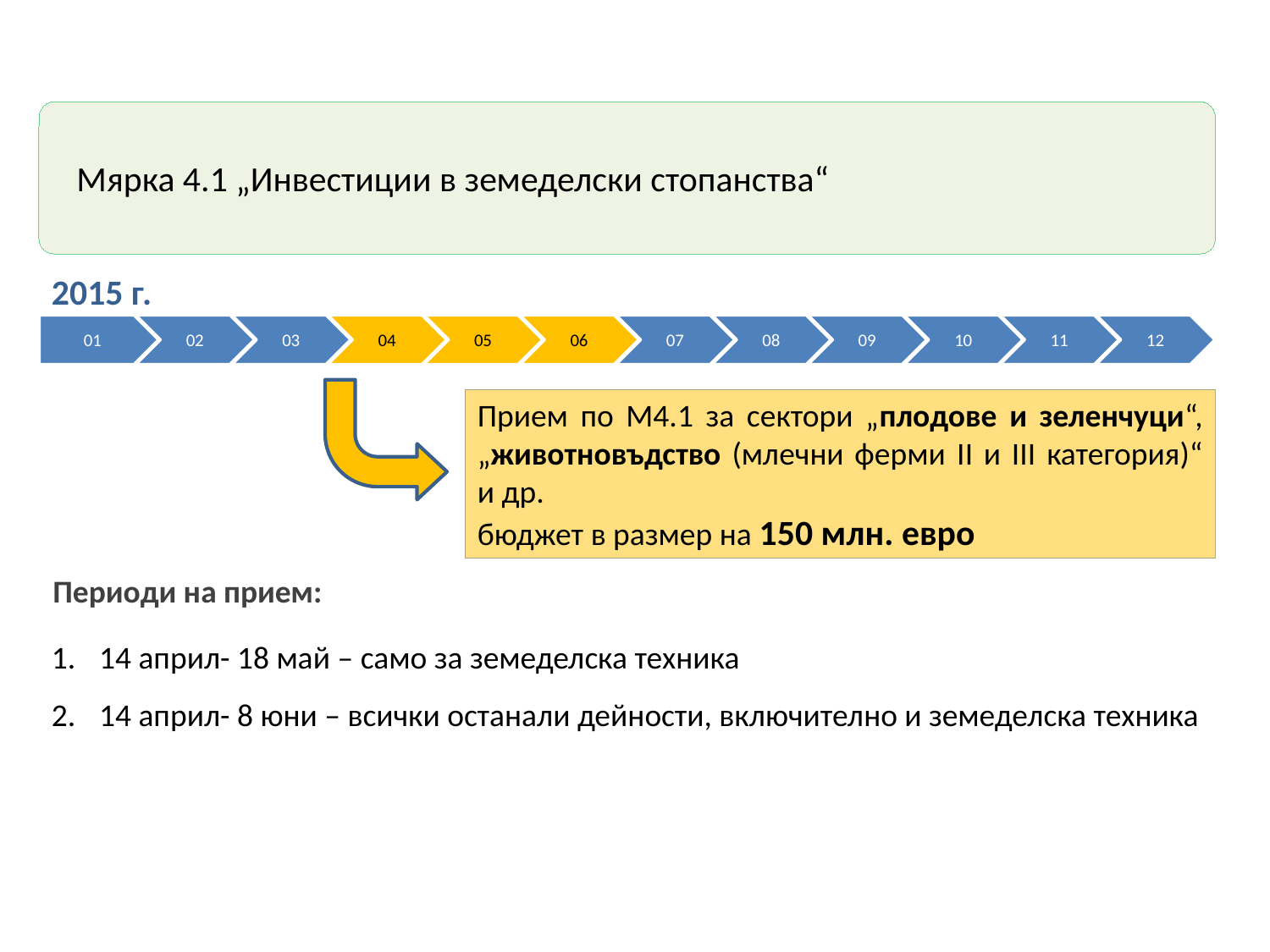

Мярка 4.1 „Инвестиции в земеделски стопанства“
2015 г.
01

02

03

04

05

06

07

08

09

10

11

12

Прием по М4.1 за сектори „плодове и зеленчуци“, „животновъдство (млечни ферми II и III категория)“ и др.
бюджет в размер на 150 млн. евро
Периоди на прием:
14 април- 18 май – само за земеделска техника
14 април- 8 юни – всички останали дейности, включително и земеделска техника